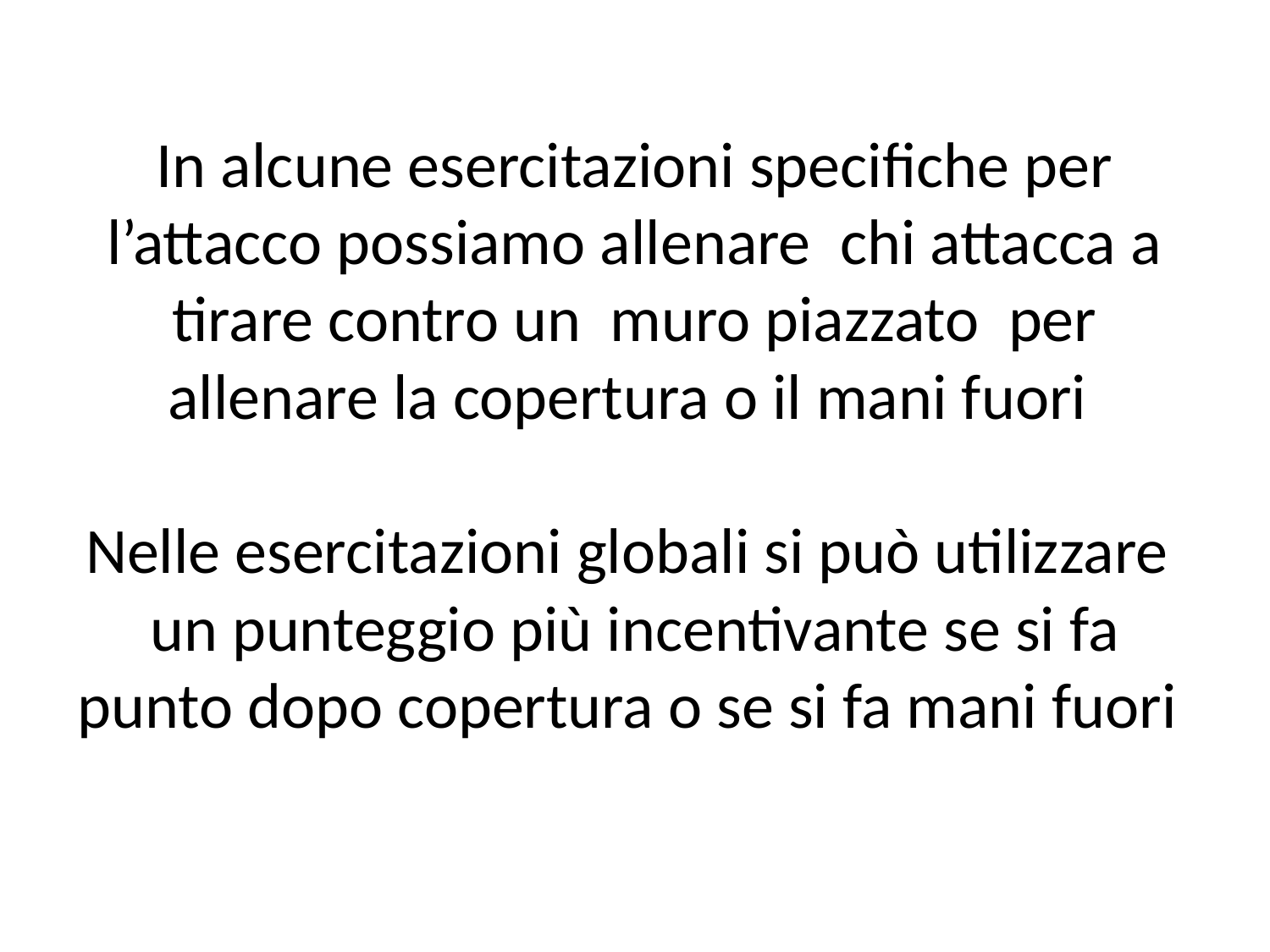

# In alcune esercitazioni specifiche per l’attacco possiamo allenare  chi attacca a tirare contro un  muro piazzato  per allenare la copertura o il mani fuori Nelle esercitazioni globali si può utilizzare  un punteggio più incentivante se si fa punto dopo copertura o se si fa mani fuori